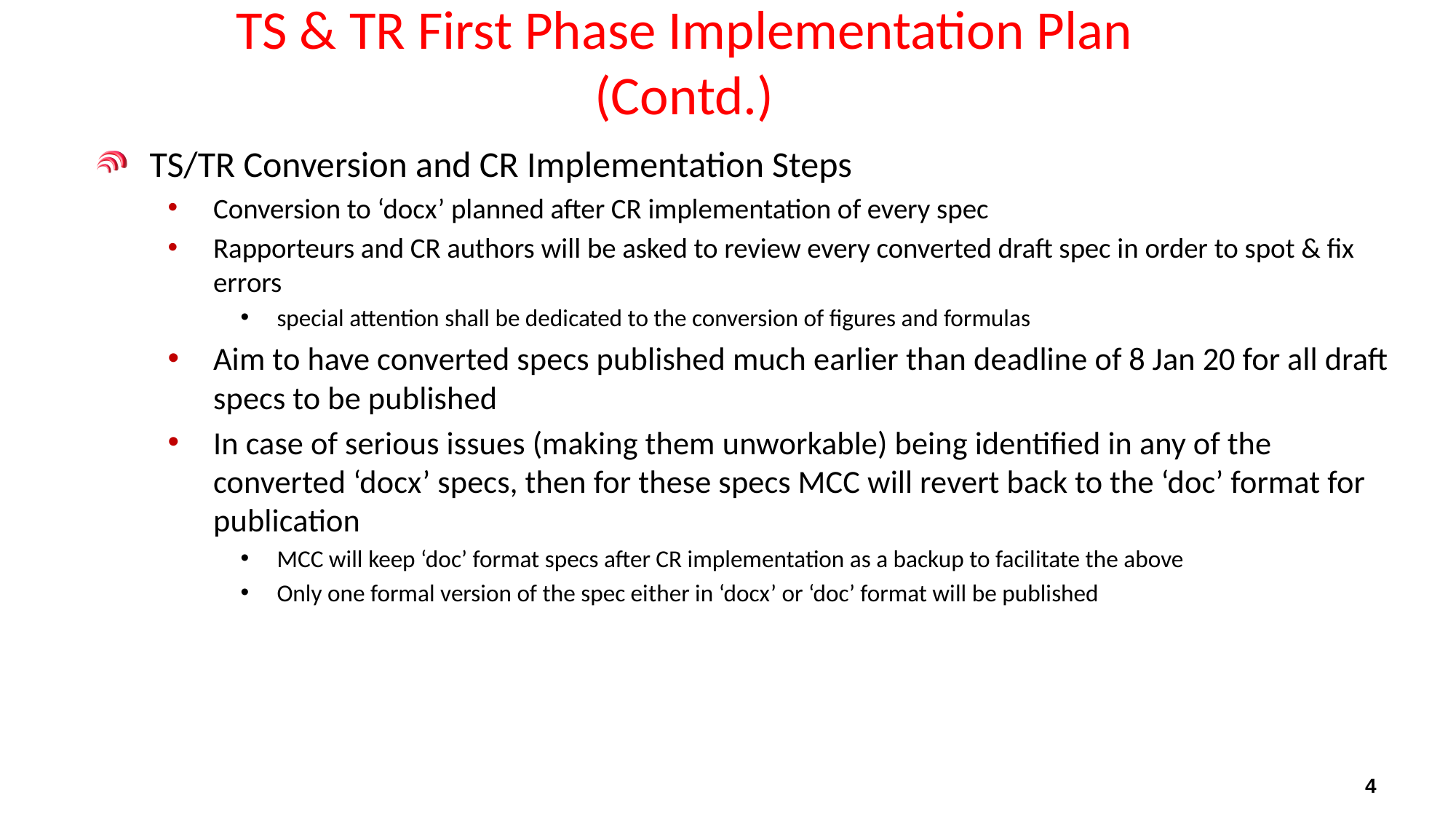

# TS & TR First Phase Implementation Plan (Contd.)
TS/TR Conversion and CR Implementation Steps
Conversion to ‘docx’ planned after CR implementation of every spec
Rapporteurs and CR authors will be asked to review every converted draft spec in order to spot & fix errors
special attention shall be dedicated to the conversion of figures and formulas
Aim to have converted specs published much earlier than deadline of 8 Jan 20 for all draft specs to be published
In case of serious issues (making them unworkable) being identified in any of the converted ‘docx’ specs, then for these specs MCC will revert back to the ‘doc’ format for publication
MCC will keep ‘doc’ format specs after CR implementation as a backup to facilitate the above
Only one formal version of the spec either in ‘docx’ or ‘doc’ format will be published